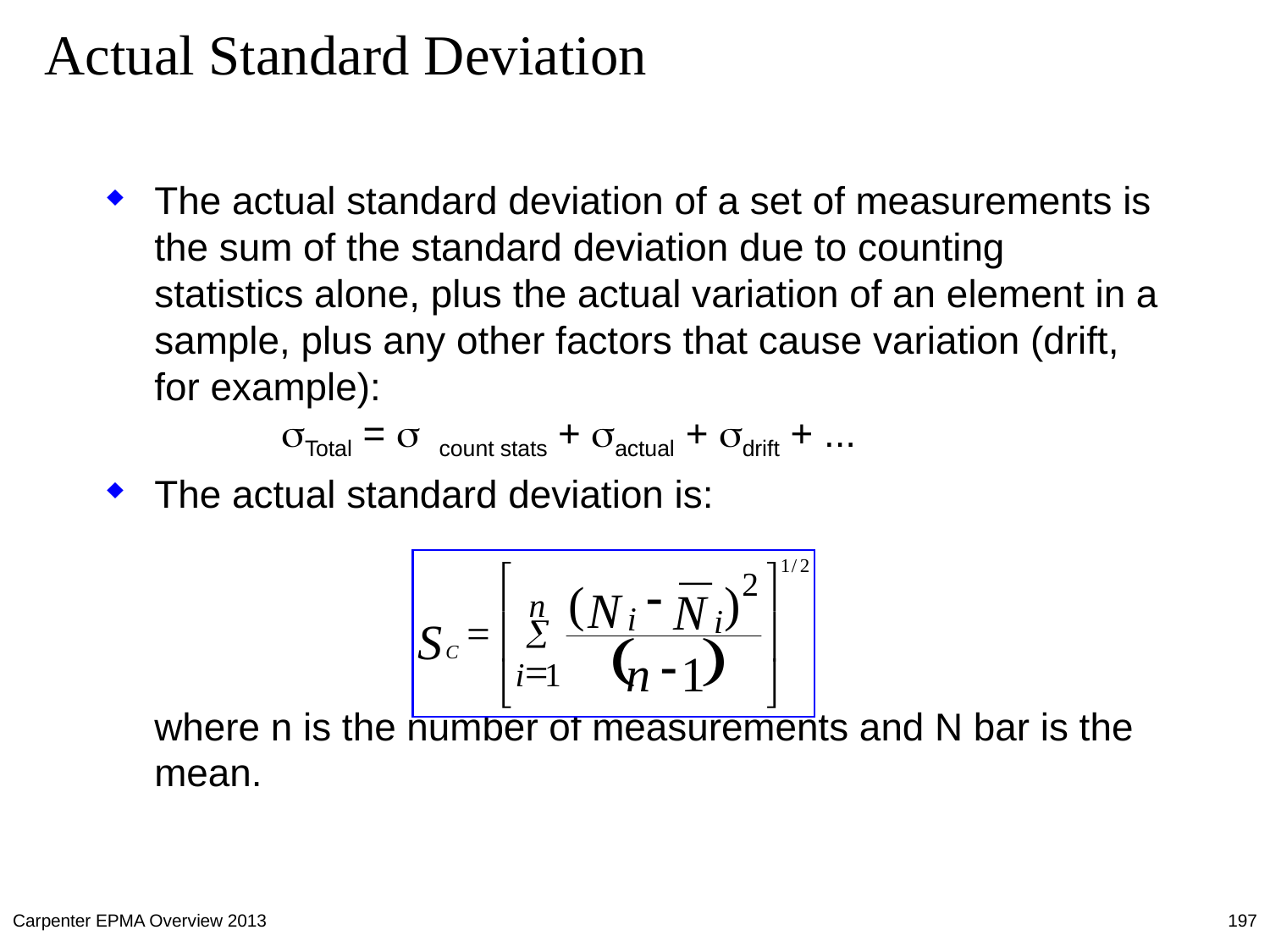

# Actual Standard Deviation
The actual standard deviation of a set of measurements is the sum of the standard deviation due to counting statistics alone, plus the actual variation of an element in a sample, plus any other factors that cause variation (drift, for example):
	σTotal = σ count stats + σactual + σdrift + ...
The actual standard deviation is:
where n is the number of measurements and N bar is the mean.

1
/
2

2
−
(
)
N
N

n
i
i

S
=
∑
(
)

−
C
n
1
=
i
1

Carpenter EPMA Overview 2013
197